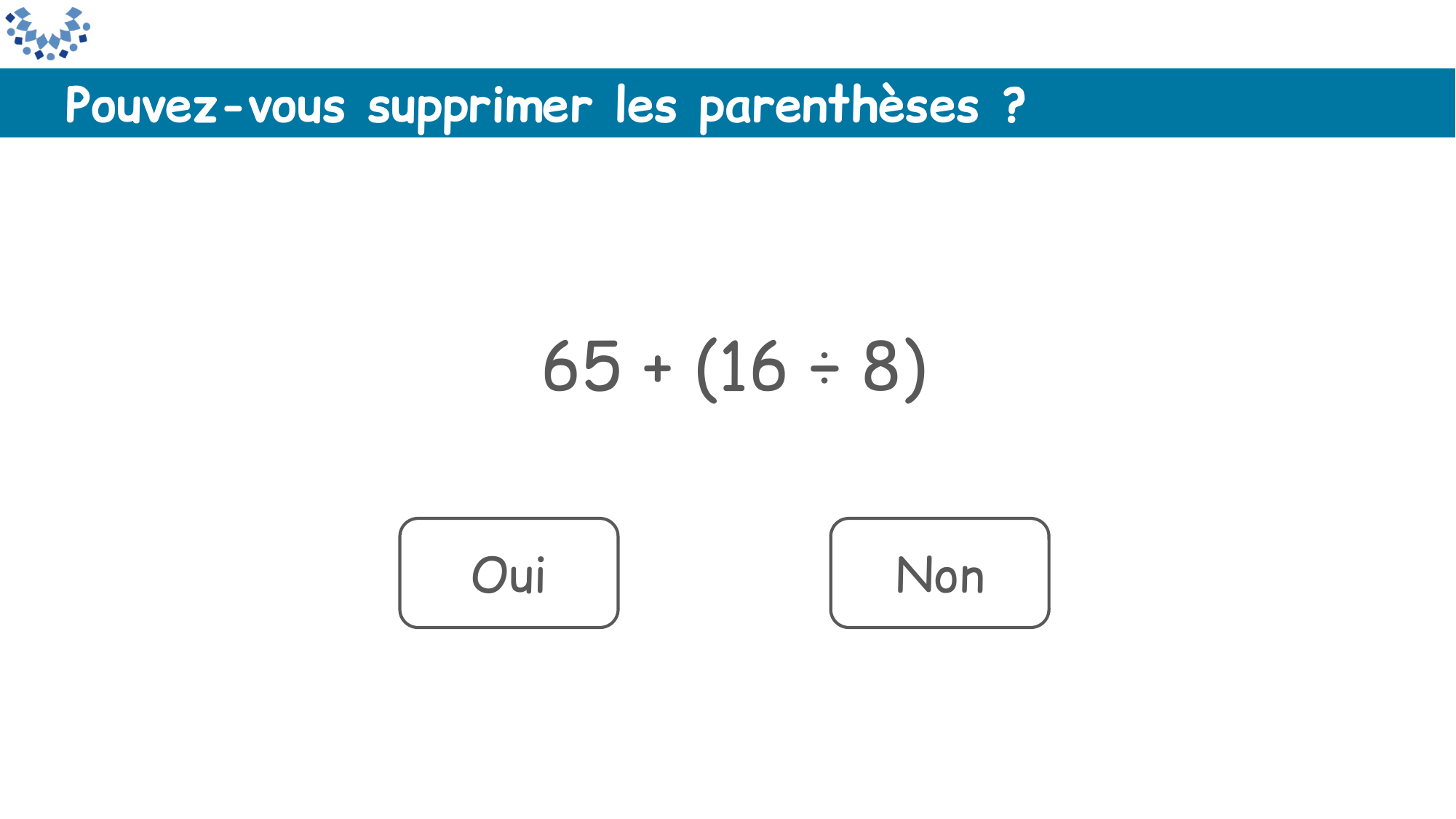

Pouvez-vous supprimer les parenthèses ?
65 + (16 ÷ 8)
Oui
Non